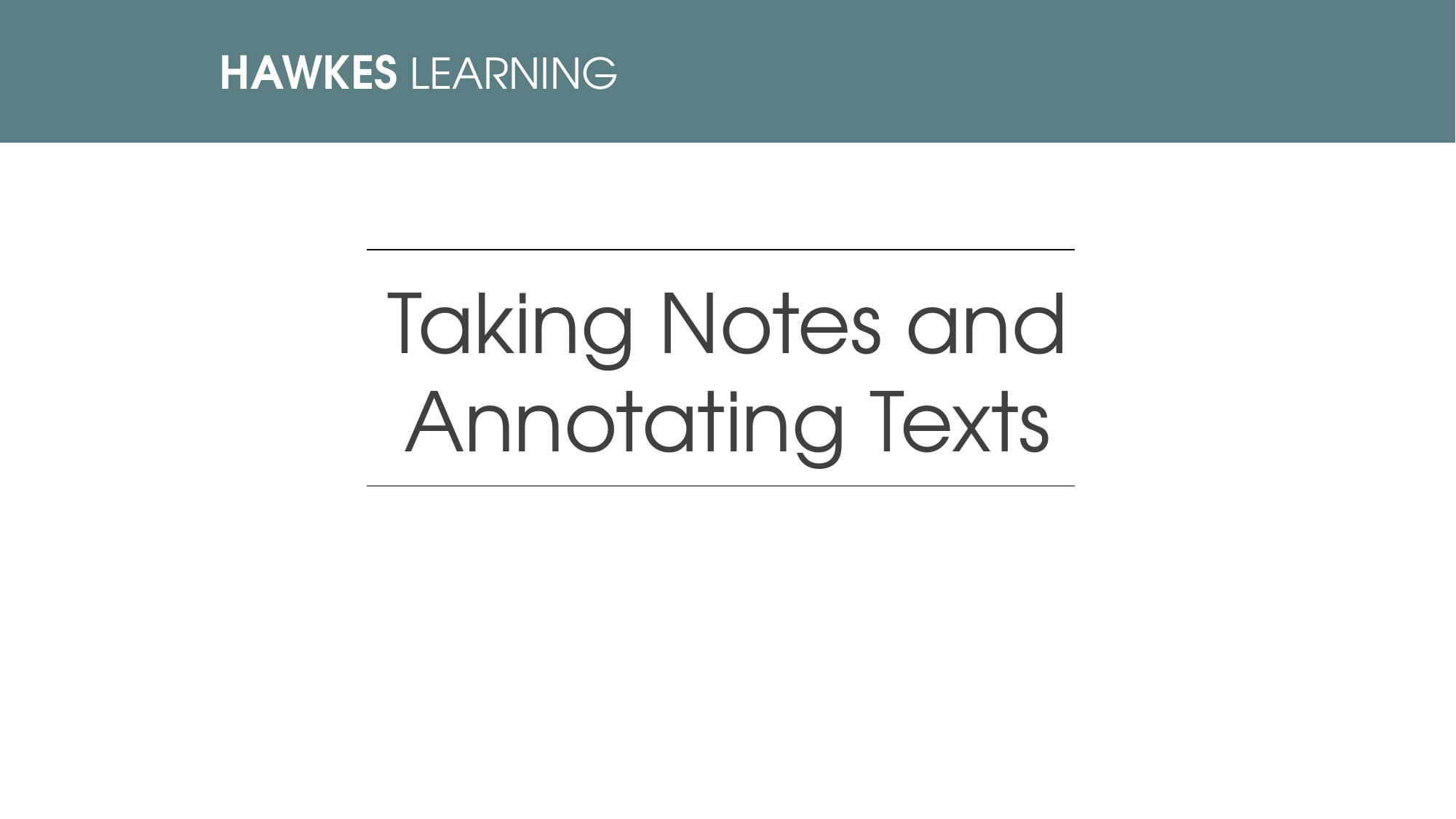

HAWKES LEARNING
Taking Notes and Annotating Texts